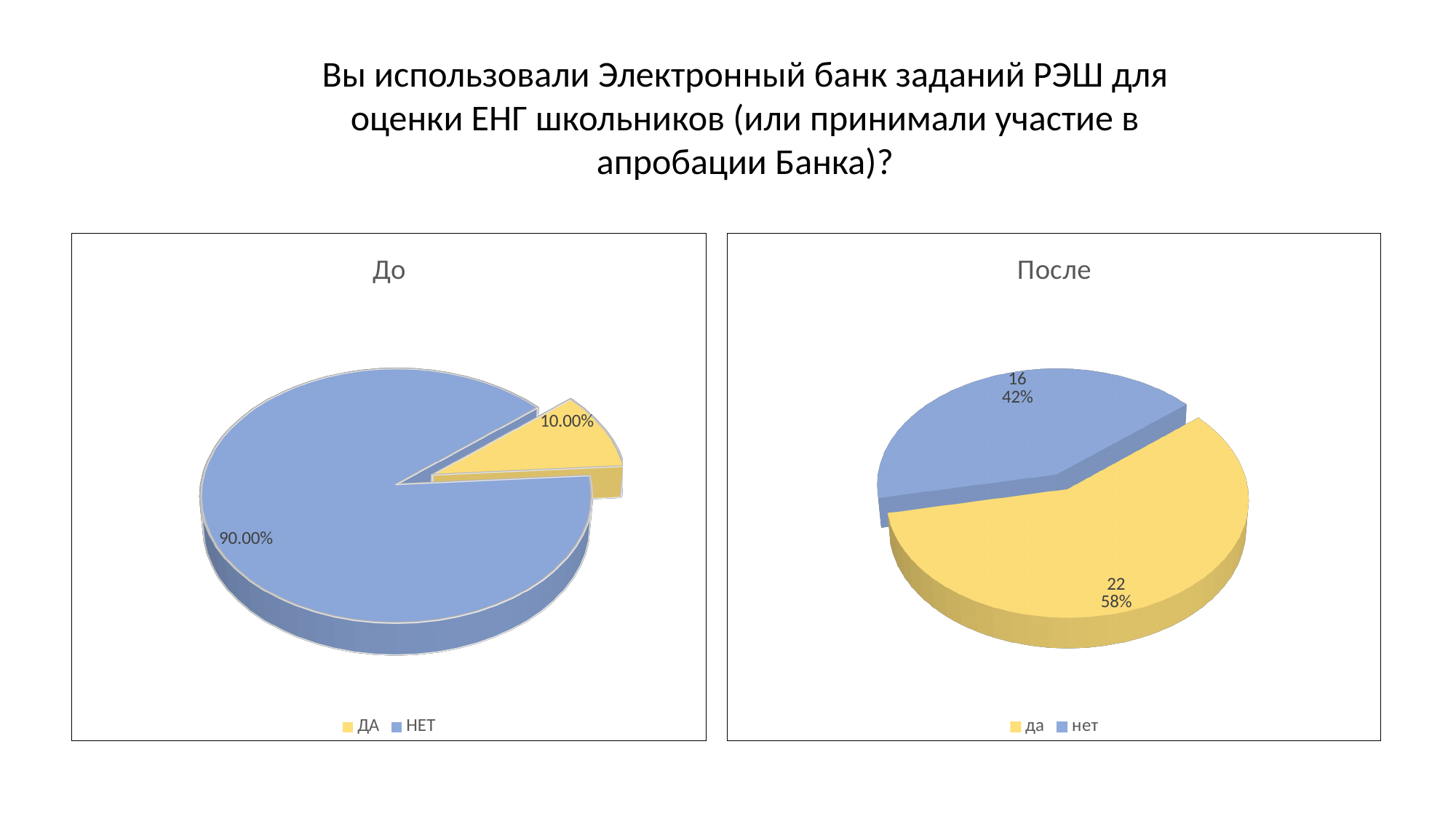

Вы использовали Электронный банк заданий РЭШ для оценки ЕНГ школьников (или принимали участие в апробации Банка)?

[unsupported chart]

[unsupported chart]